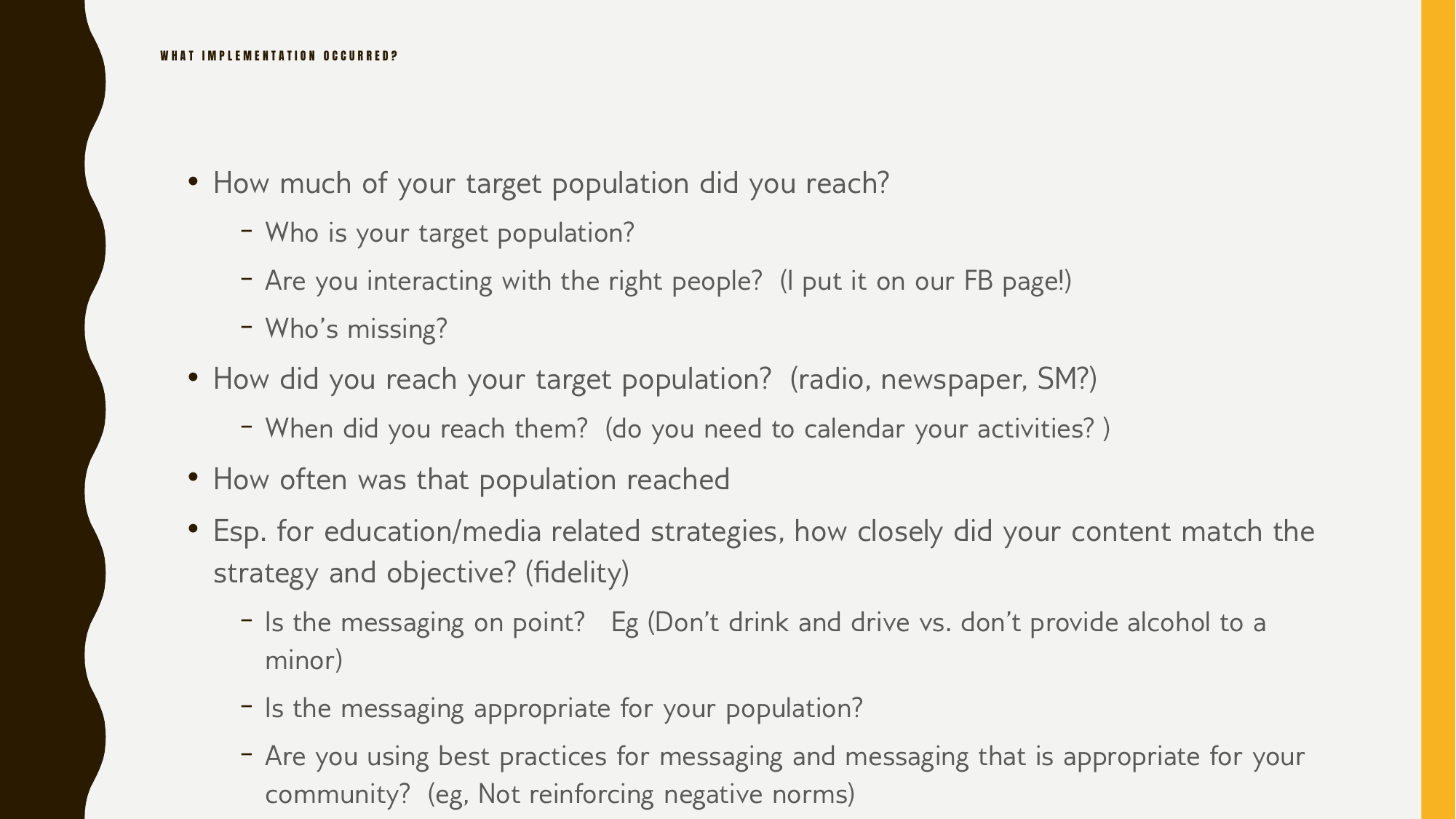

# What implementation occurred?
How much of your target population did you reach?
Who is your target population?
Are you interacting with the right people?  (I put it on our FB page!)
Who’s missing?
How did you reach your target population?  (radio, newspaper, SM?)
When did you reach them?  (do you need to calendar your activities? )
How often was that population reached
Esp. for education/media related strategies, how closely did your content match the strategy and objective? (fidelity)
Is the messaging on point?   Eg (Don’t drink and drive vs. don’t provide alcohol to a minor)
Is the messaging appropriate for your population?
Are you using best practices for messaging and messaging that is appropriate for your community?  (eg, Not reinforcing negative norms)